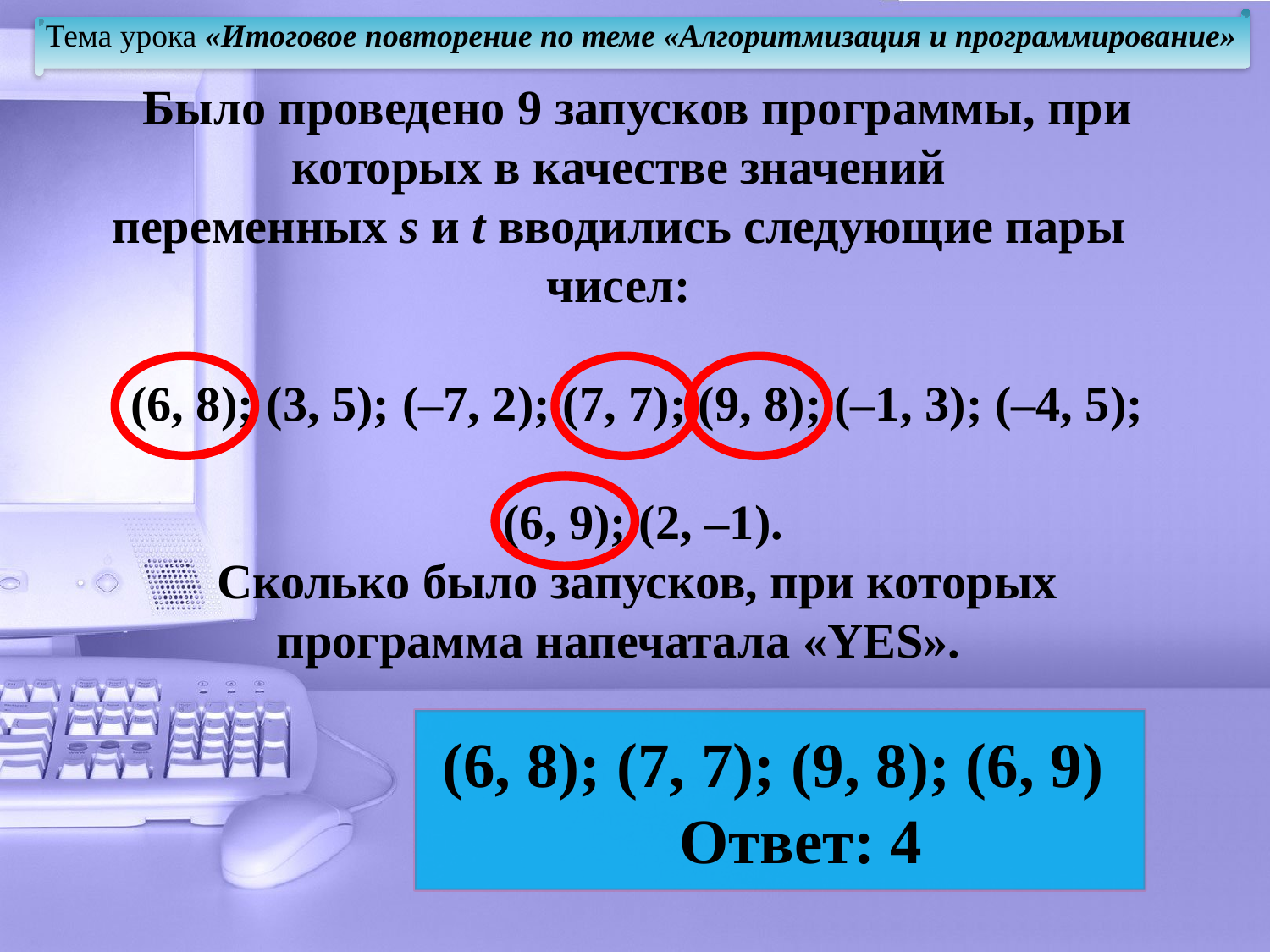

Тема урока «Итоговое повторение по теме «Алгоритмизация и программирование»

Было проведено 9 запусков программы, при которых в качестве значений переменных s и t вводились следующие пары чисел:

(6, 8); (3, 5); (–7, 2); (7, 7); (9, 8); (–1, 3); (–4, 5);

 (6, 9); (2, –1).
Сколько было запусков, при которых программа напечатала «YES».

(6, 8); (7, 7); (9, 8); (6, 9)
Ответ: 4